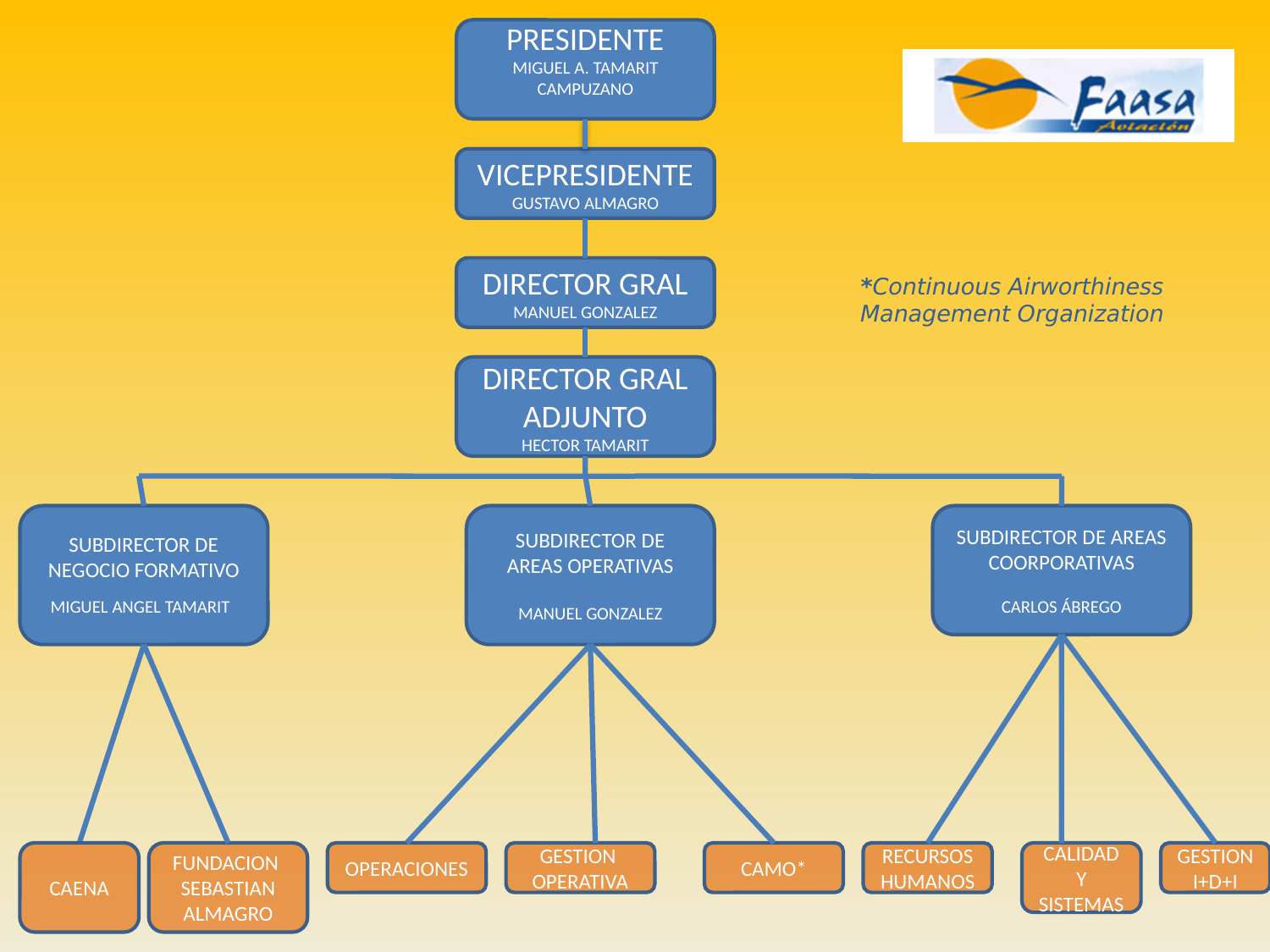

PRESIDENTE
MIGUEL A. TAMARIT CAMPUZANO

*Continuous Airworthiness Management Organization
VICEPRESIDENTE
GUSTAVO ALMAGRO
DIRECTOR GRAL
MANUEL GONZALEZ
DIRECTOR GRAL ADJUNTO
HECTOR TAMARIT
SUBDIRECTOR DE NEGOCIO FORMATIVO
MIGUEL ANGEL TAMARIT
SUBDIRECTOR DE AREAS OPERATIVAS

MANUEL GONZALEZ
SUBDIRECTOR DE AREAS COORPORATIVAS

CARLOS ÁBREGO
CAENA
FUNDACION
SEBASTIAN
ALMAGRO
OPERACIONES
GESTION
OPERATIVA
CAMO*
RECURSOS
HUMANOS
CALIDAD Y SISTEMAS
GESTION
I+D+I